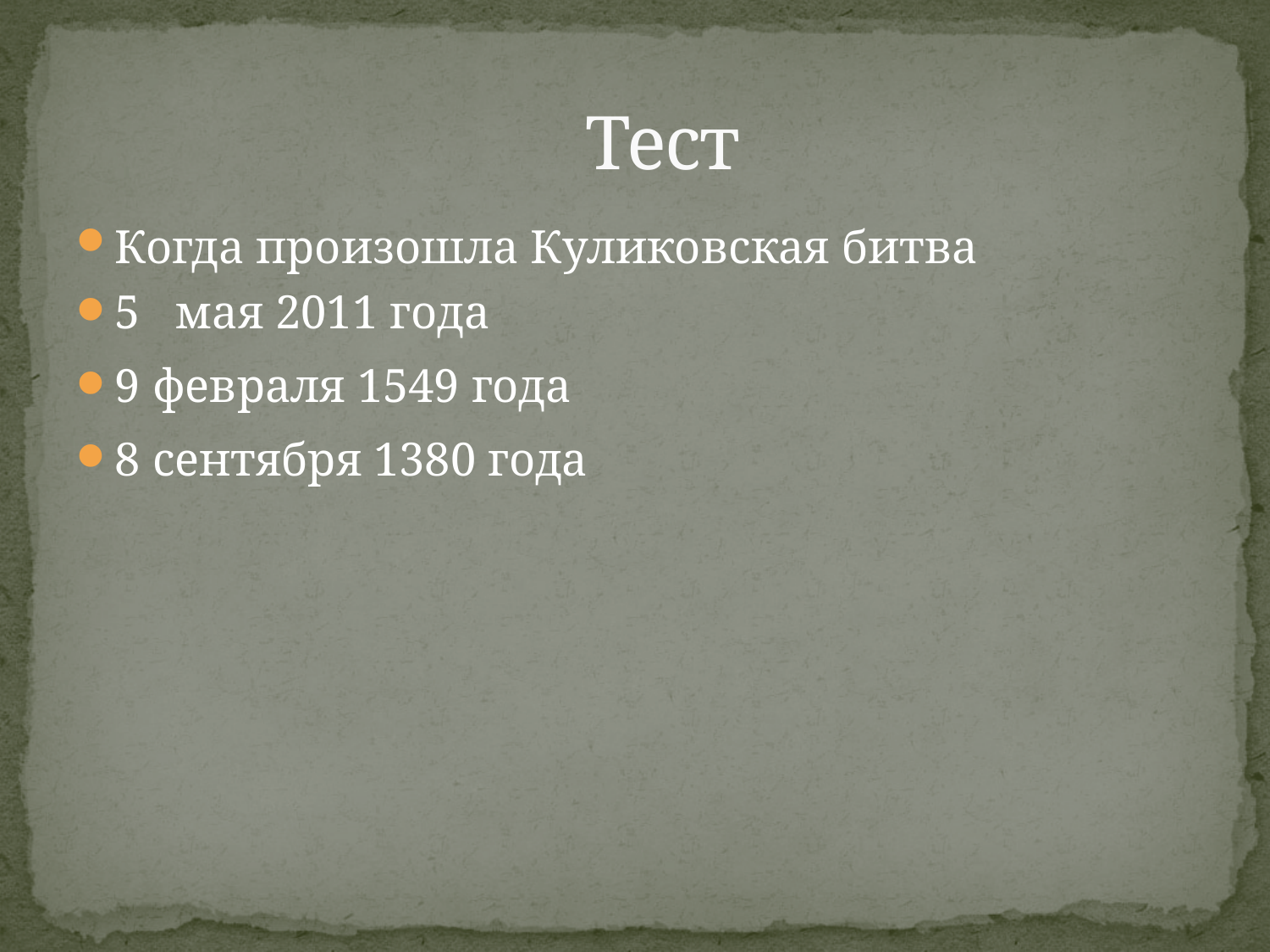

# Тест
Когда произошла Куликовская битва
5   мая 2011 года
9 февраля 1549 года
8 сентября 1380 года